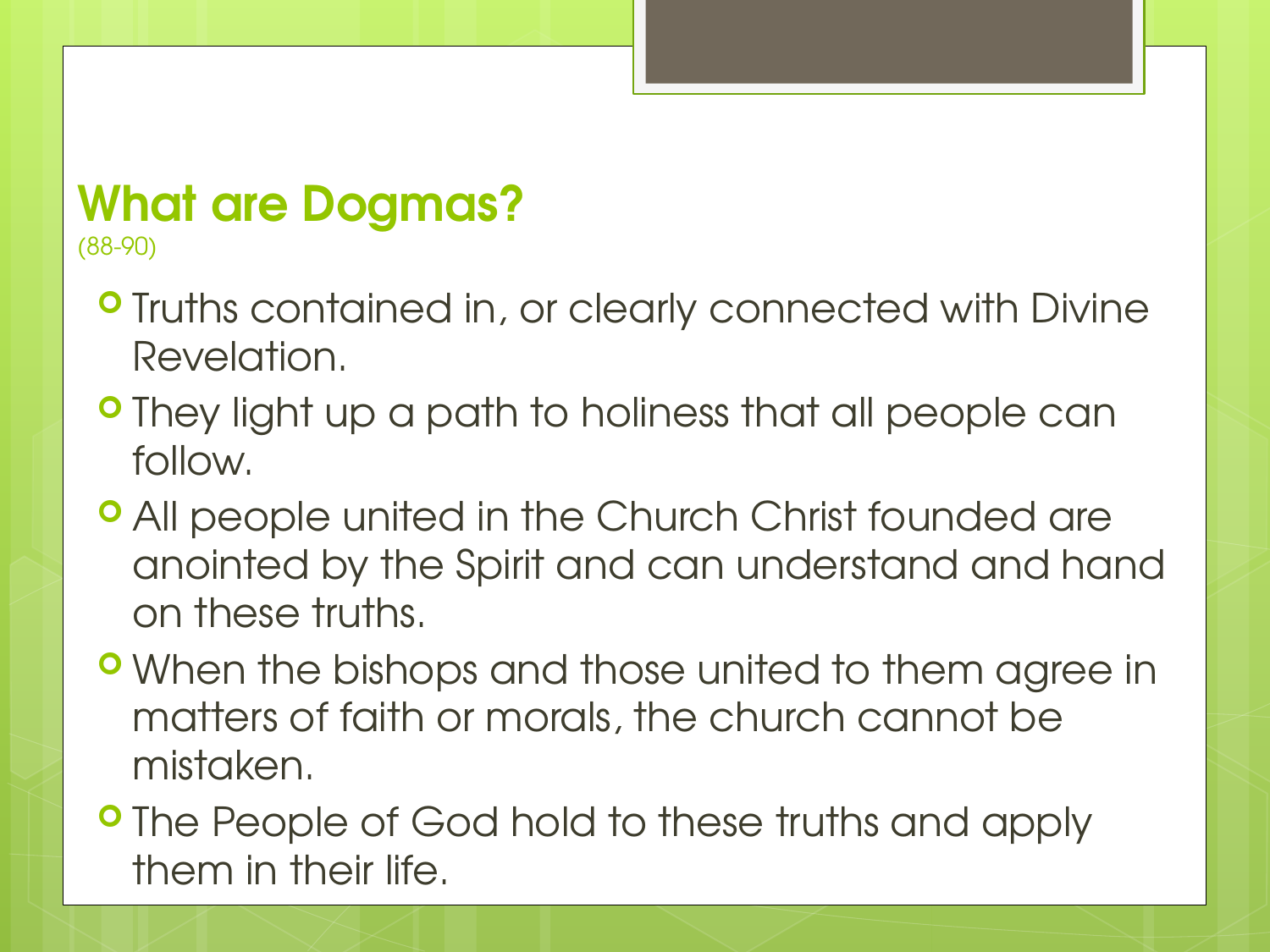

# What are Dogmas? (88-90)
Truths contained in, or clearly connected with Divine Revelation.
They light up a path to holiness that all people can follow.
All people united in the Church Christ founded are anointed by the Spirit and can understand and hand on these truths.
When the bishops and those united to them agree in matters of faith or morals, the church cannot be mistaken.
The People of God hold to these truths and apply them in their life.